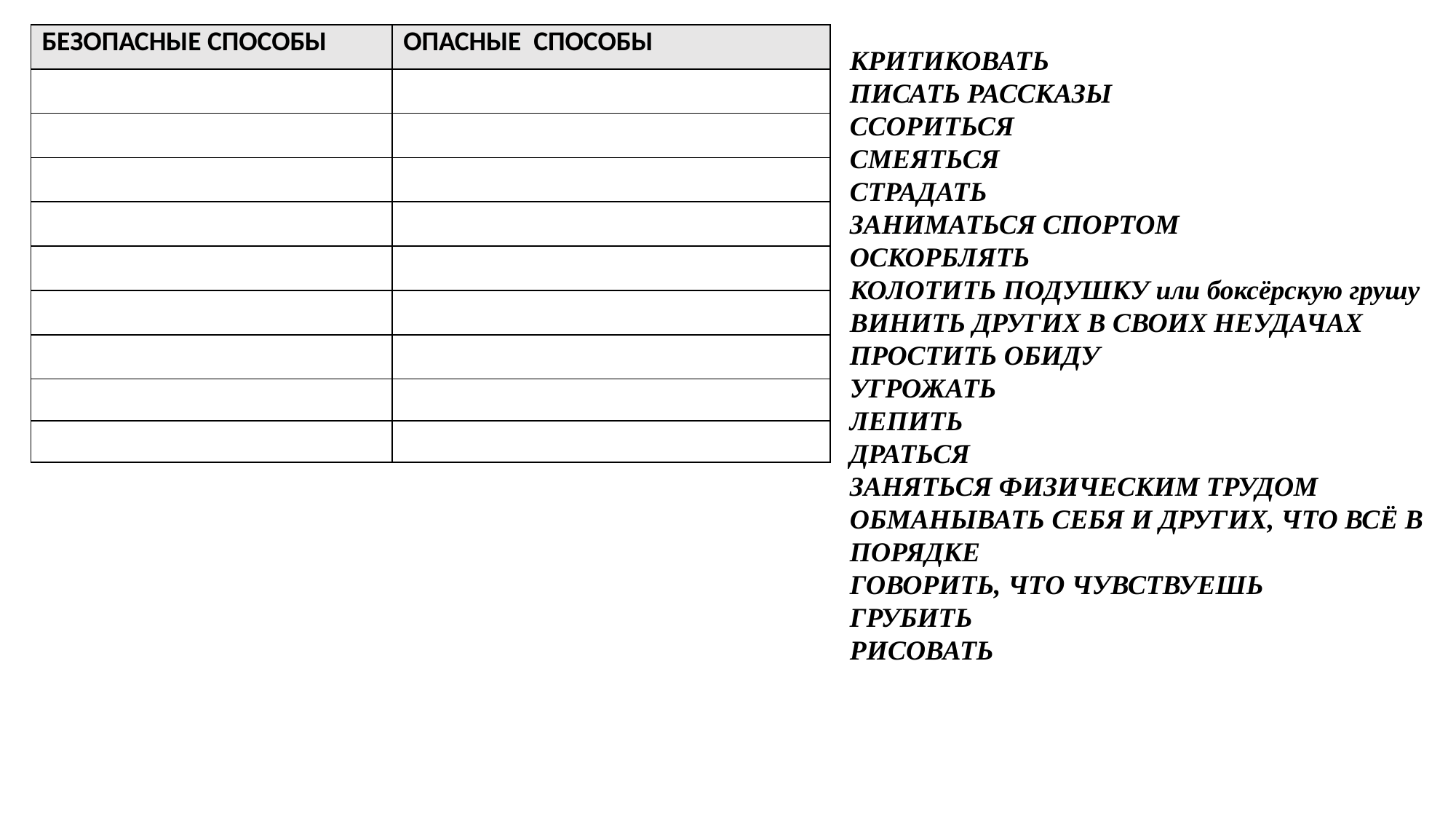

| Безопасные способы | Опасные способы |
| --- | --- |
|  |  |
|  |  |
|  |  |
|  |  |
|  |  |
|  |  |
|  |  |
|  |  |
|  |  |
КРИТИКОВАТЬ
ПИСАТЬ РАССКАЗЫ
ССОРИТЬСЯ
СМЕЯТЬСЯ
СТРАДАТЬ
ЗАНИМАТЬСЯ СПОРТОМ
ОСКОРБЛЯТЬ
КОЛОТИТЬ ПОДУШКУ или боксёрскую грушу
ВИНИТЬ ДРУГИХ В СВОИХ НЕУДАЧАХ
ПРОСТИТЬ ОБИДУ
УГРОЖАТЬ
ЛЕПИТЬ
ДРАТЬСЯ
ЗАНЯТЬСЯ ФИЗИЧЕСКИМ ТРУДОМ
ОБМАНЫВАТЬ СЕБЯ И ДРУГИХ, ЧТО ВСЁ В ПОРЯДКЕ
ГОВОРИТЬ, ЧТО ЧУВСТВУЕШЬ
ГРУБИТЬ
РИСОВАТЬ